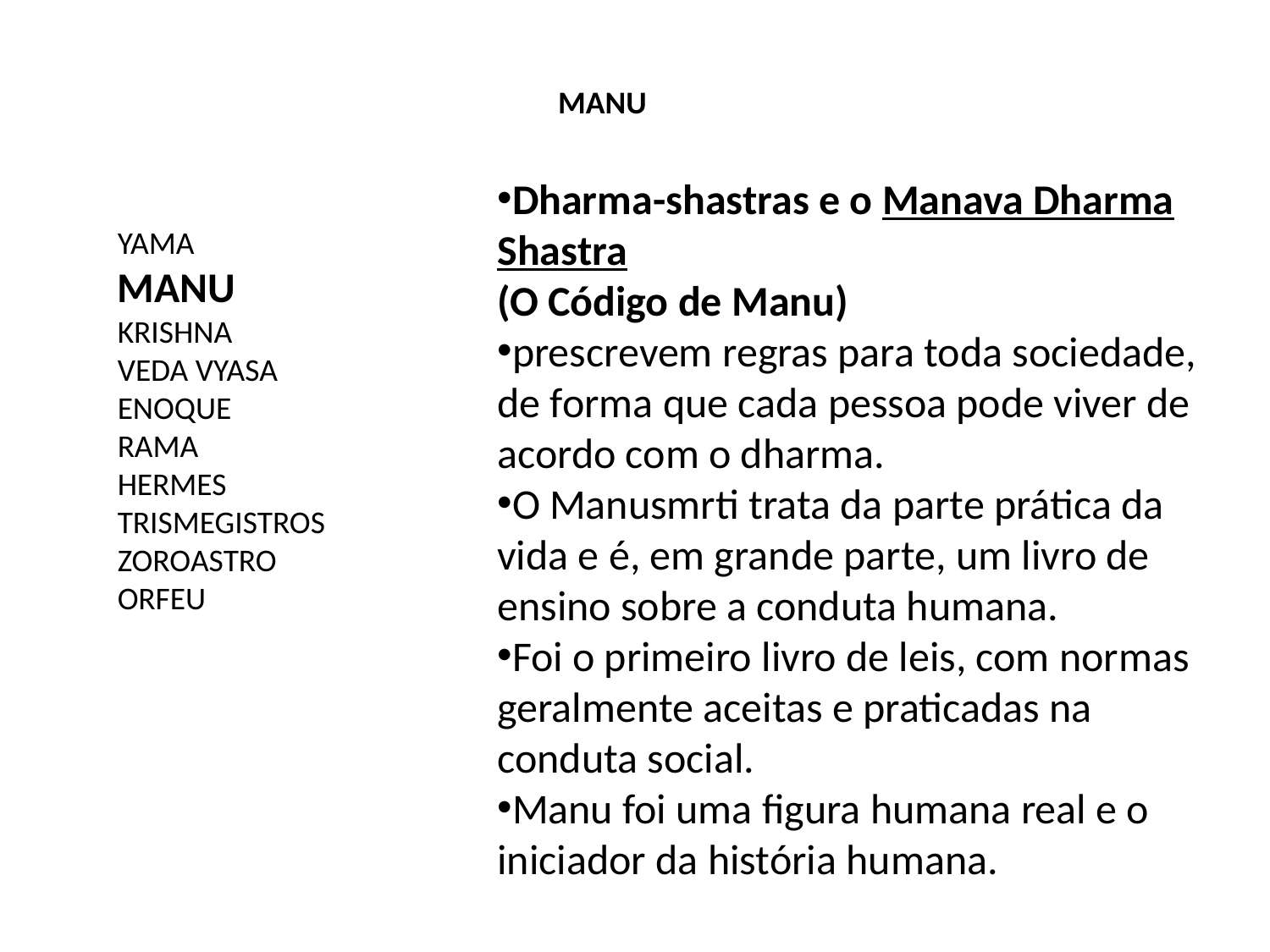

MANU
Dharma-shastras e o Manava Dharma Shastra
(O Código de Manu)
prescrevem regras para toda sociedade, de forma que cada pessoa pode viver de acordo com o dharma.
O Manusmrti trata da parte prática da vida e é, em grande parte, um livro de ensino sobre a conduta humana.
Foi o primeiro livro de leis, com normas geralmente aceitas e praticadas na conduta social.
Manu foi uma figura humana real e o iniciador da história humana.
YAMA
MANU
KRISHNA
VEDA VYASA
ENOQUE
RAMA
HERMES TRISMEGISTROS
ZOROASTRO
ORFEU